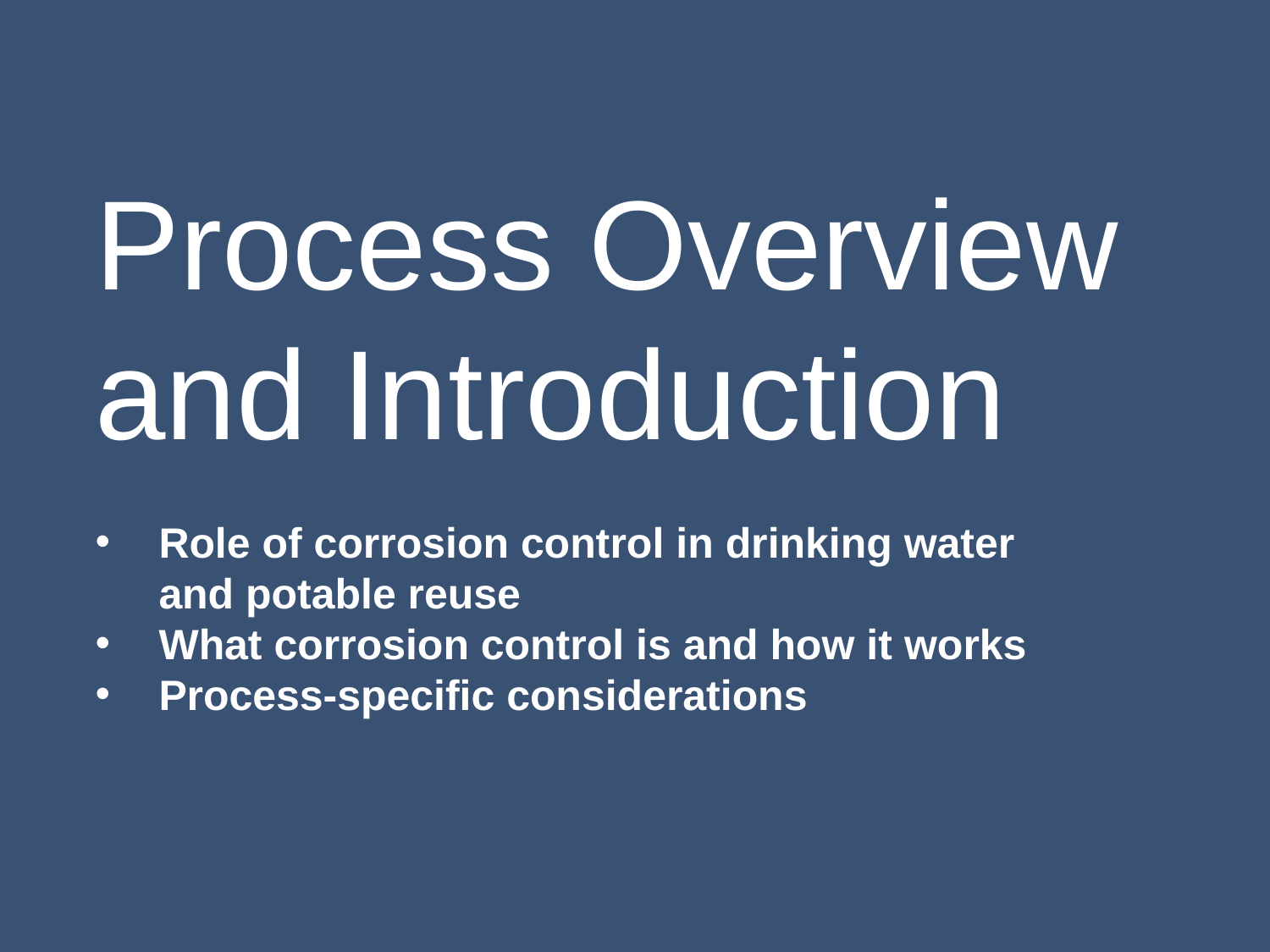

# Process Overview and Introduction
Role of corrosion control in drinking water and potable reuse
What corrosion control is and how it works
Process-specific considerations